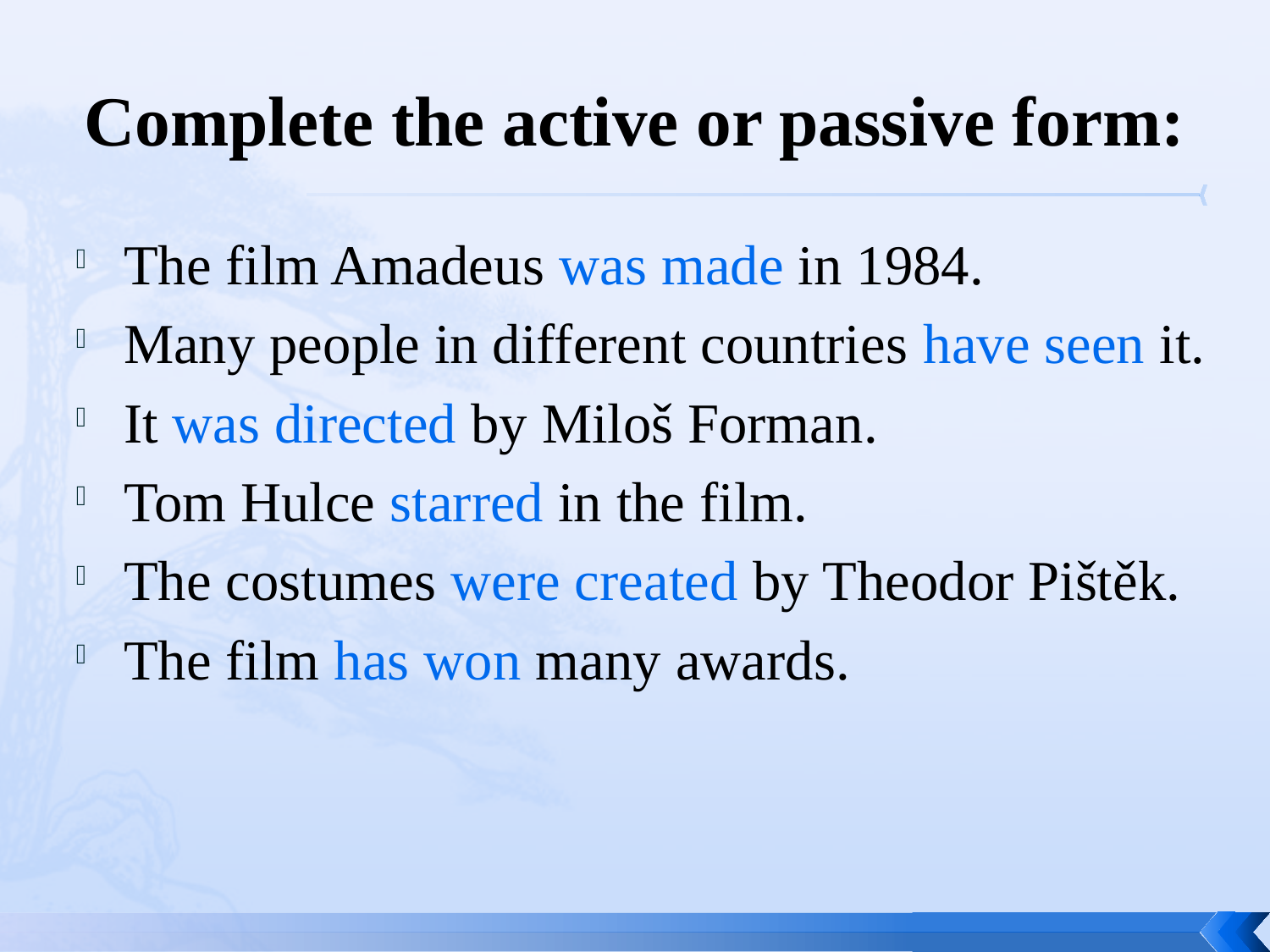

# Complete the active or passive form:
The film Amadeus was made in 1984.
Many people in different countries have seen it.
It was directed by Miloš Forman.
Tom Hulce starred in the film.
The costumes were created by Theodor Pištěk.
The film has won many awards.